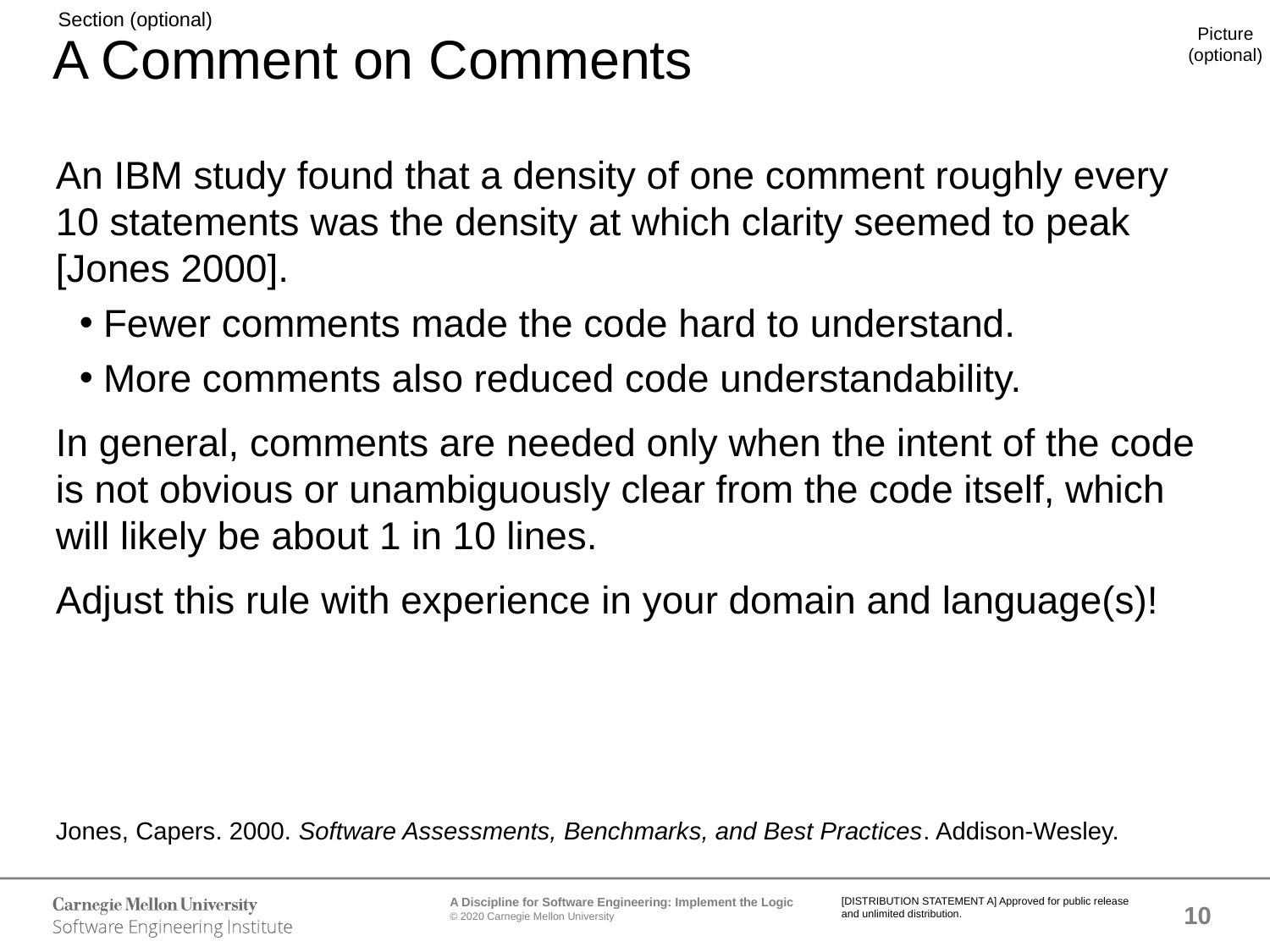

# A Comment on Comments
An IBM study found that a density of one comment roughly every 10 statements was the density at which clarity seemed to peak [Jones 2000].
Fewer comments made the code hard to understand.
More comments also reduced code understandability.
In general, comments are needed only when the intent of the code is not obvious or unambiguously clear from the code itself, which will likely be about 1 in 10 lines.
Adjust this rule with experience in your domain and language(s)!

Jones, Capers. 2000. Software Assessments, Benchmarks, and Best Practices. Addison-Wesley.